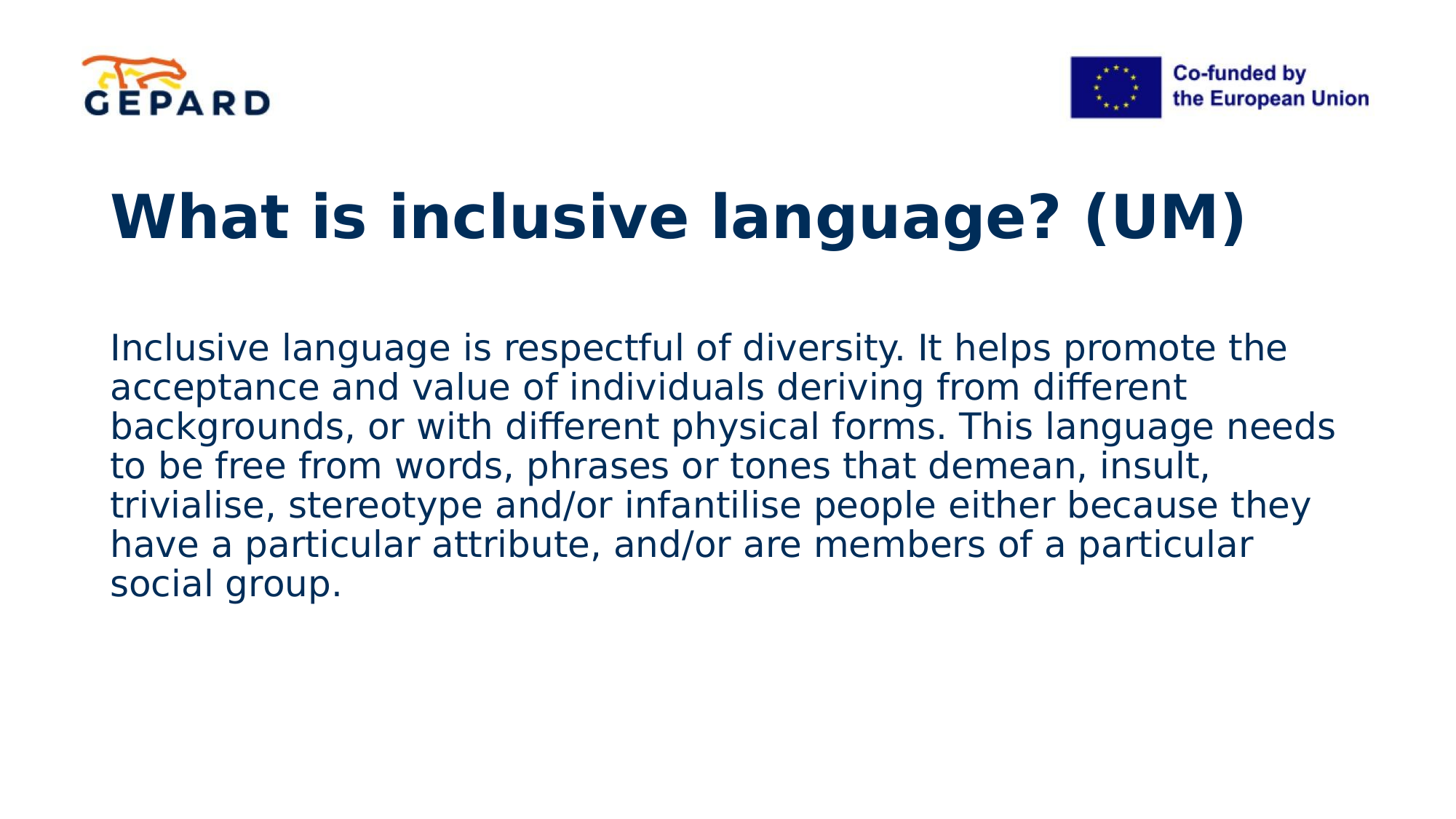

# What is inclusive language? (UM)
Inclusive language is respectful of diversity. It helps promote the acceptance and value of individuals deriving from different backgrounds, or with different physical forms. This language needs to be free from words, phrases or tones that demean, insult, trivialise, stereotype and/or infantilise people either because they have a particular attribute, and/or are members of a particular social group.